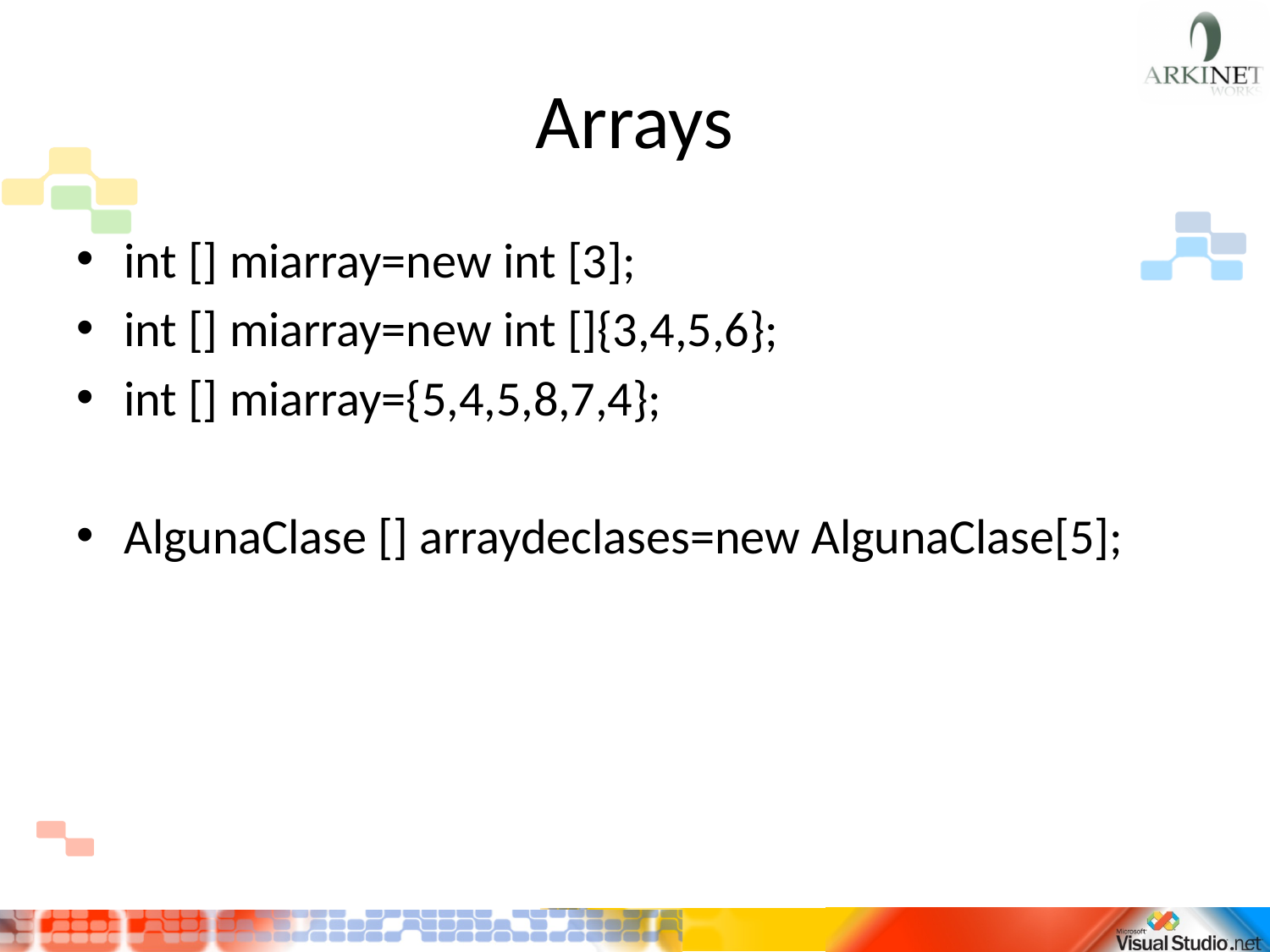

# Arrays
int [] miarray=new int [3];
int [] miarray=new int []{3,4,5,6};
int [] miarray={5,4,5,8,7,4};

AlgunaClase [] arraydeclases=new AlgunaClase[5];